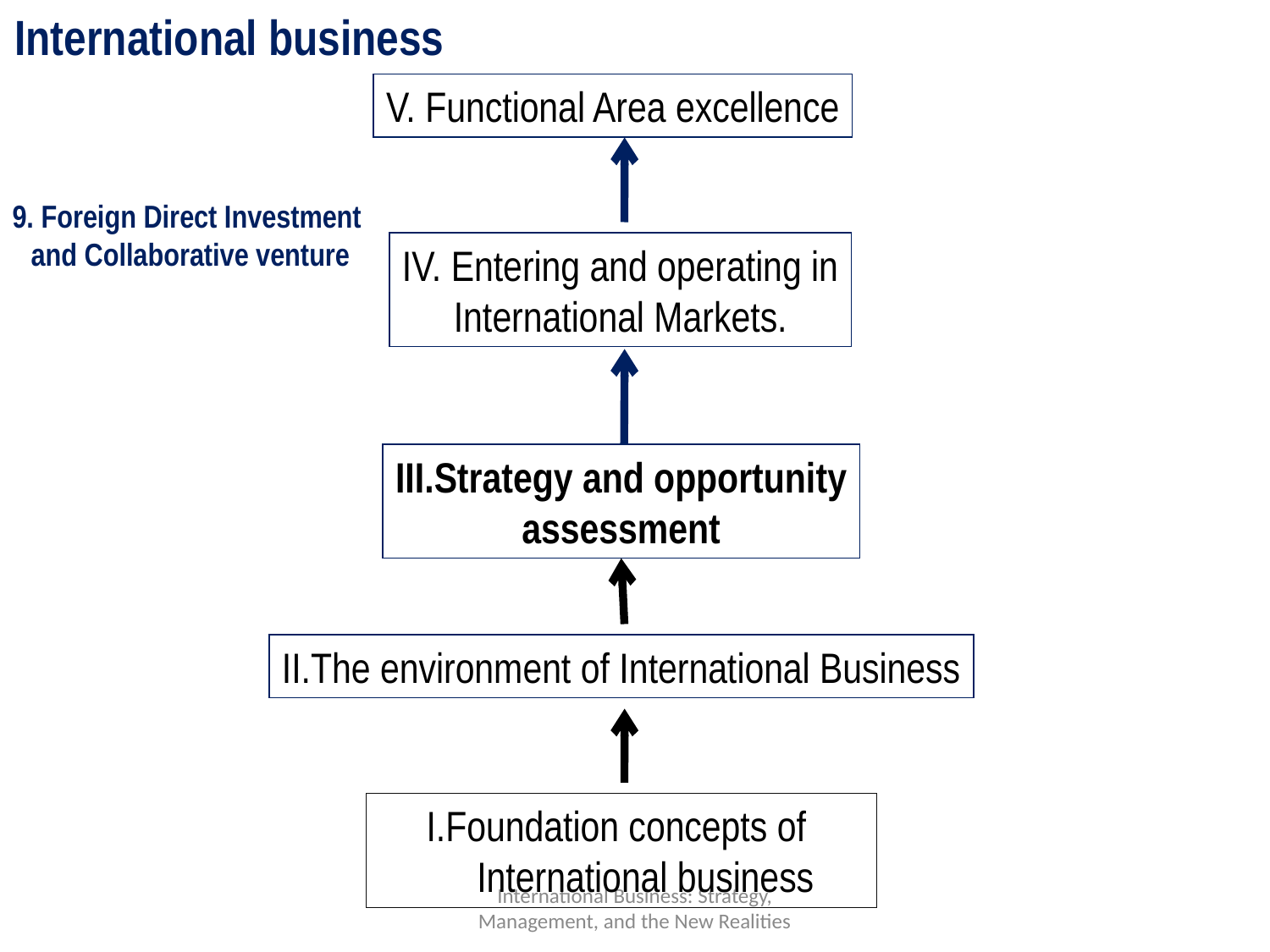

International business
V. Functional Area excellence
9. Foreign Direct Investment
and Collaborative venture
IV. Entering and operating in
International Markets.
III.Strategy and opportunity
assessment
II.The environment of International Business
I.Foundation concepts of
     International business
International Business: Strategy, Management, and the New Realities